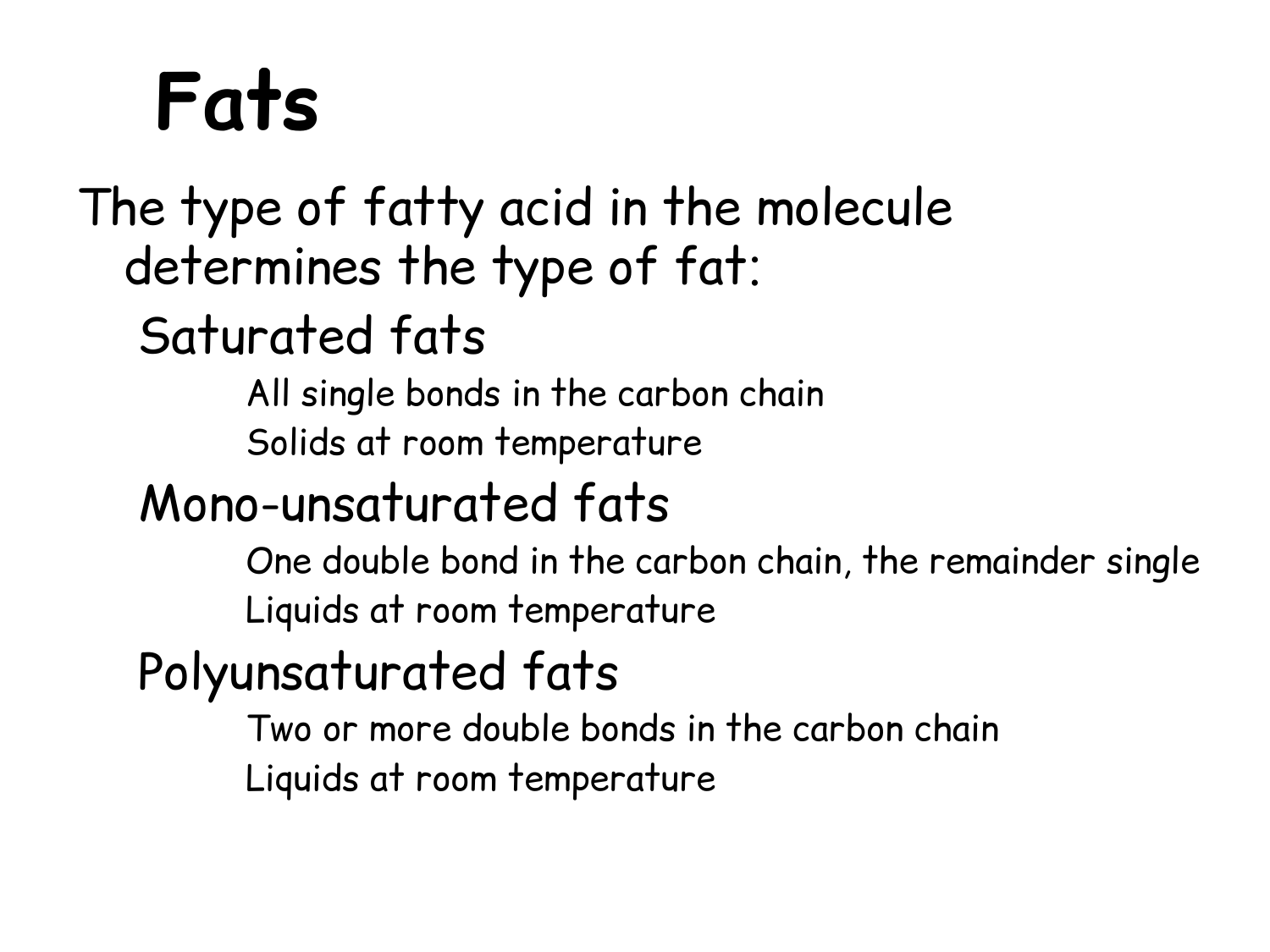

# Fats
The type of fatty acid in the molecule determines the type of fat:
 Saturated fats
 All single bonds in the carbon chain
 Solids at room temperature
 Mono-unsaturated fats
 One double bond in the carbon chain, the remainder single
 Liquids at room temperature
 Polyunsaturated fats
 Two or more double bonds in the carbon chain
 Liquids at room temperature